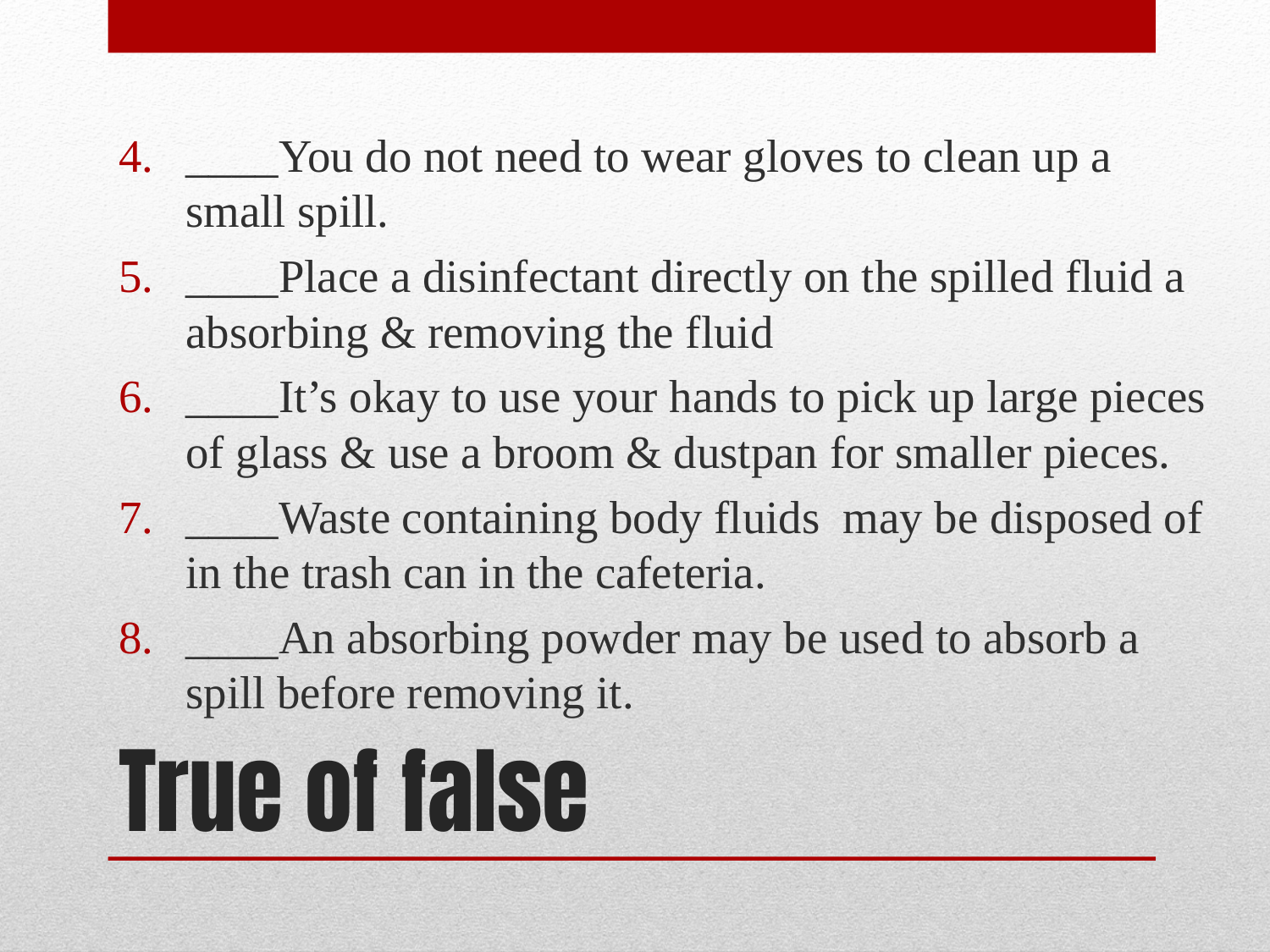

____You do not need to wear gloves to clean up a small spill.
____Place a disinfectant directly on the spilled fluid a absorbing & removing the fluid
____It’s okay to use your hands to pick up large pieces of glass & use a broom & dustpan for smaller pieces.
____Waste containing body fluids  may be disposed of in the trash can in the cafeteria.
____An absorbing powder may be used to absorb a spill before removing it.
# True of false